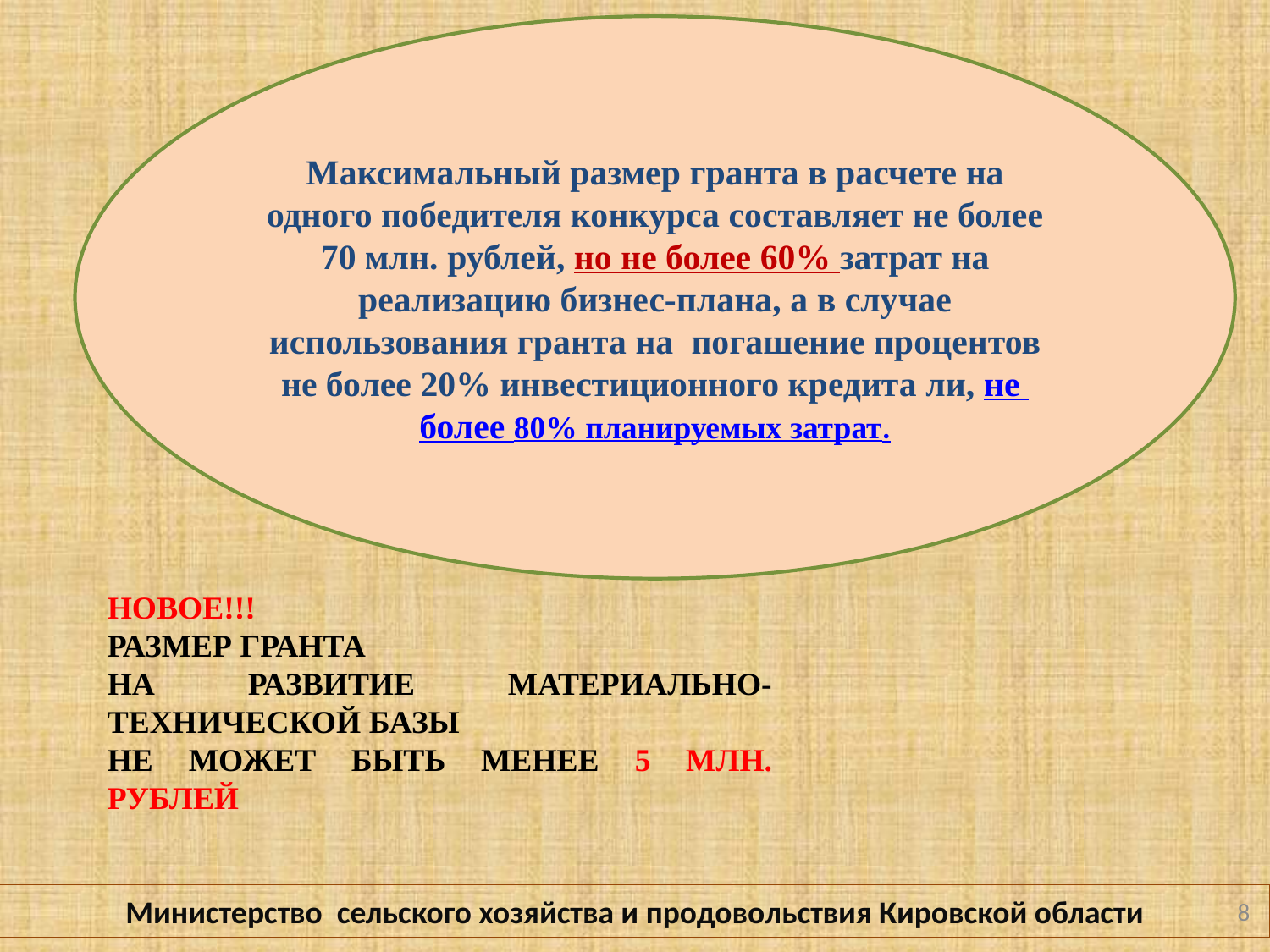

Максимальный размер гранта в расчете на одного победителя конкурса составляет не более 70 млн. рублей, но не более 60% затрат на реализацию бизнес-плана, а в случае использования гранта на  погашение процентов не более 20% инвестиционного кредита ли, не более 80% планируемых затрат.
НОВОЕ!!!
РАЗМЕР ГРАНТА
НА РАЗВИТИЕ МАТЕРИАЛЬНО-ТЕХНИЧЕСКОЙ БАЗЫ
НЕ МОЖЕТ БЫТЬ МЕНЕЕ 5 МЛН. РУБЛЕЙ
Министерство  сельского хозяйства и продовольствия Кировской области
8